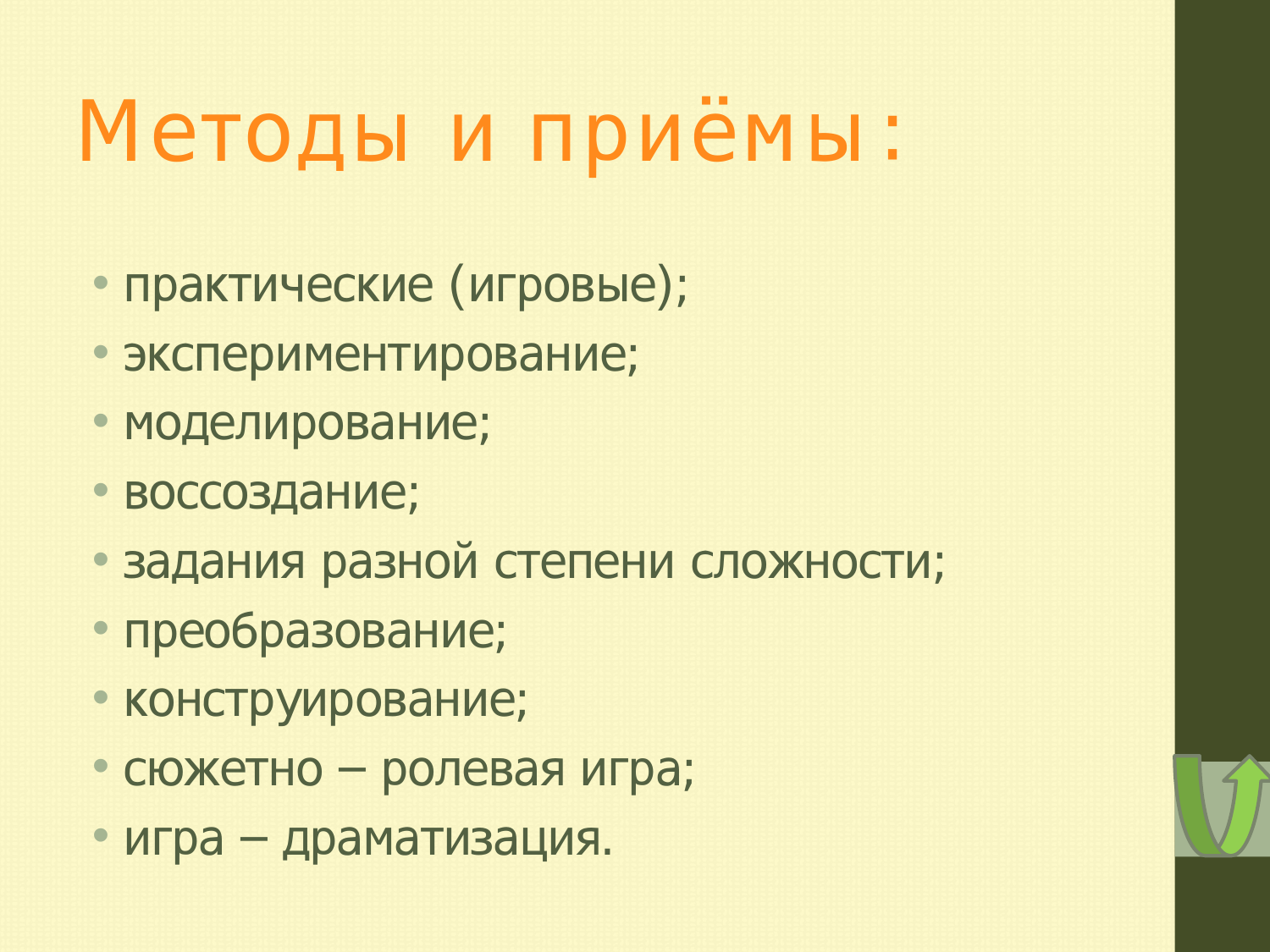

# Методы и приёмы:
практические (игровые);
экспериментирование;
моделирование;
воссоздание;
задания разной степени сложности;
преобразование;
конструирование;
сюжетно – ролевая игра;
игра – драматизация.